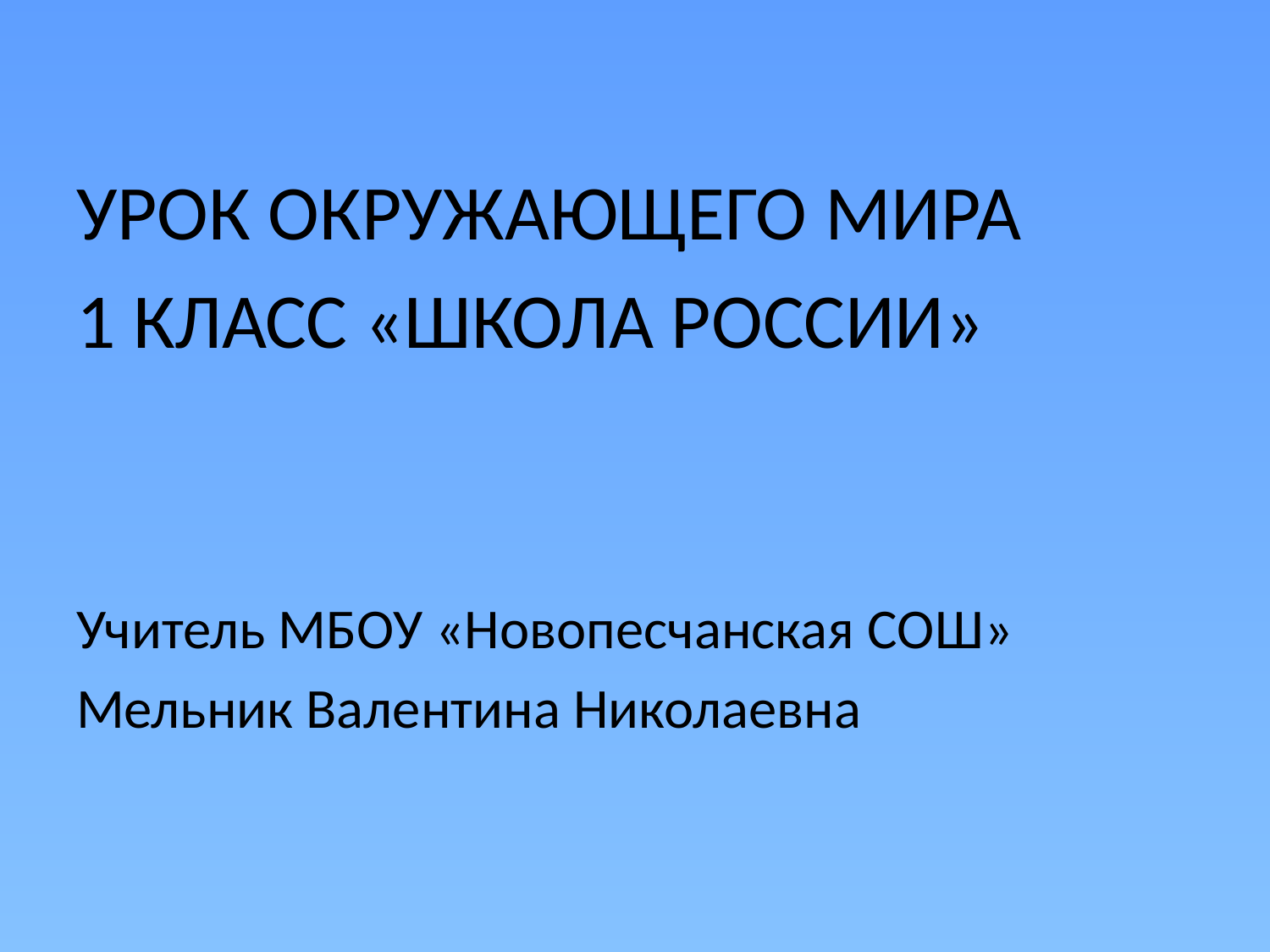

#
УРОК ОКРУЖАЮЩЕГО МИРА
1 КЛАСС «ШКОЛА РОССИИ»

Учитель МБОУ «Новопесчанская СОШ»
Мельник Валентина Николаевна